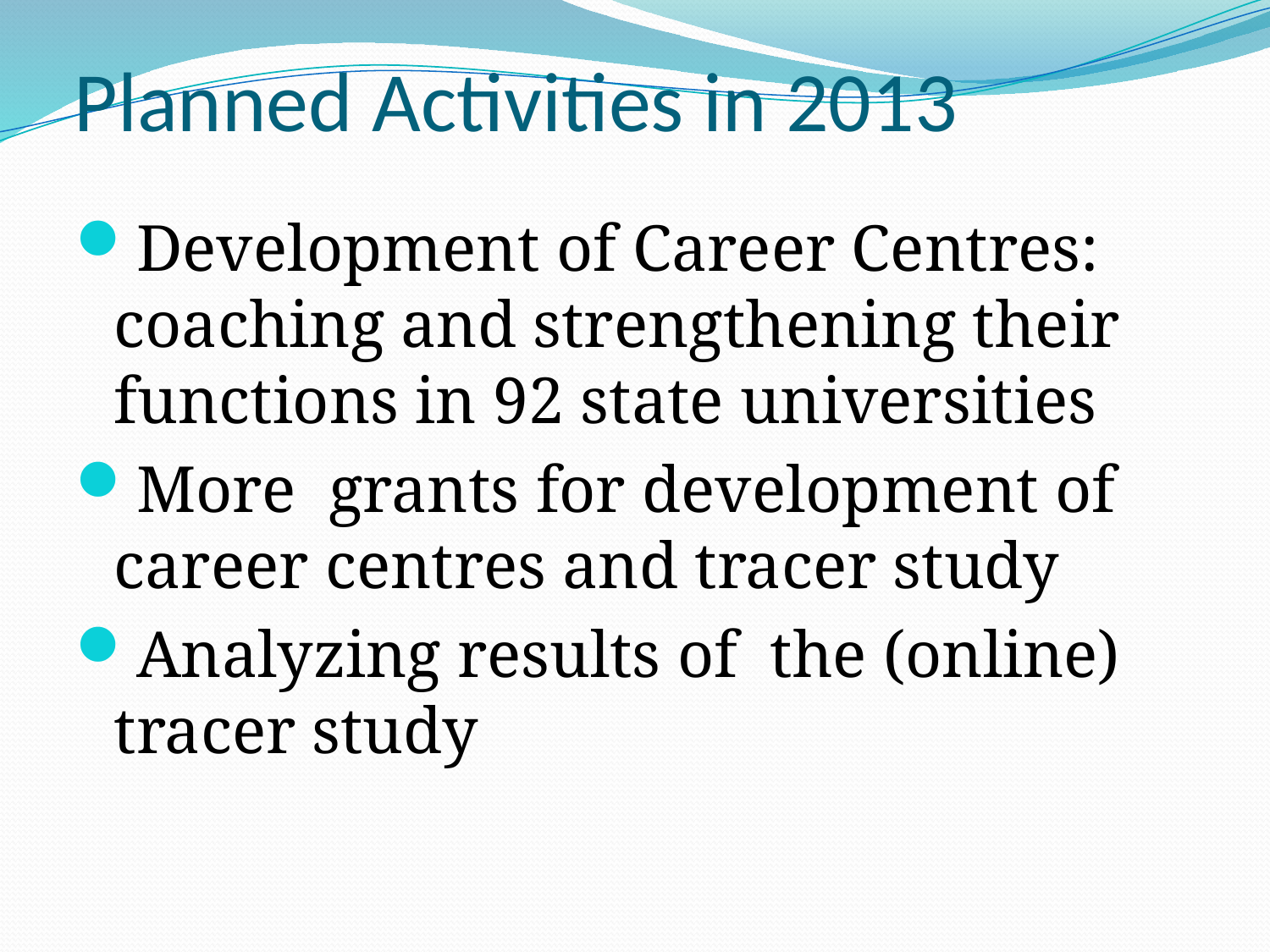

# Planned Activities in 2013
Development of Career Centres: coaching and strengthening their functions in 92 state universities
More  grants for development of career centres and tracer study
Analyzing results of  the (online) tracer study